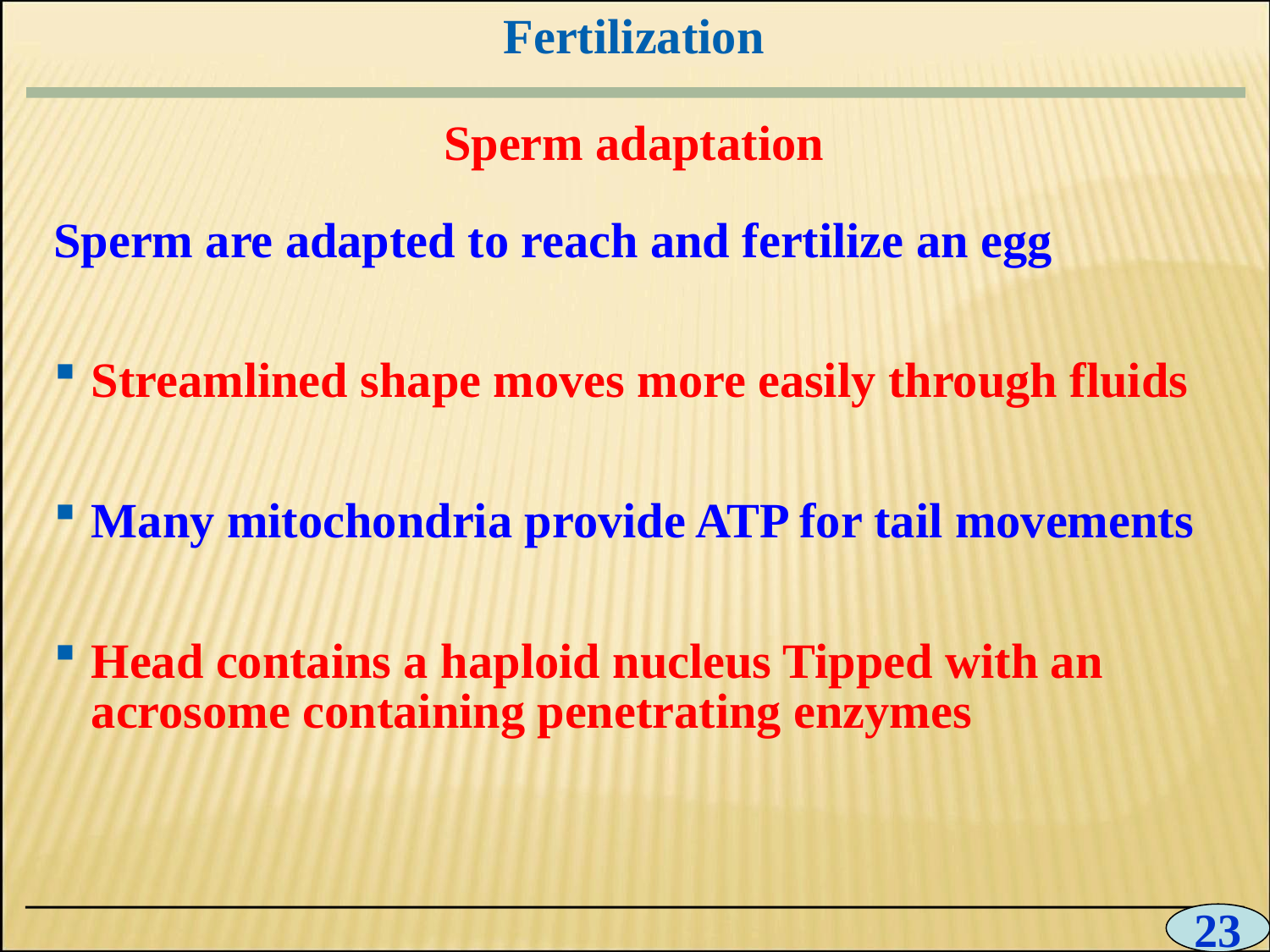

# Fertilization Sperm adaptation
0

Sperm are adapted to reach and fertilize an egg

Streamlined shape moves more easily through fluids

Many mitochondria provide ATP for tail movements

Head contains a haploid nucleus Tipped with an acrosome containing penetrating enzymes
23